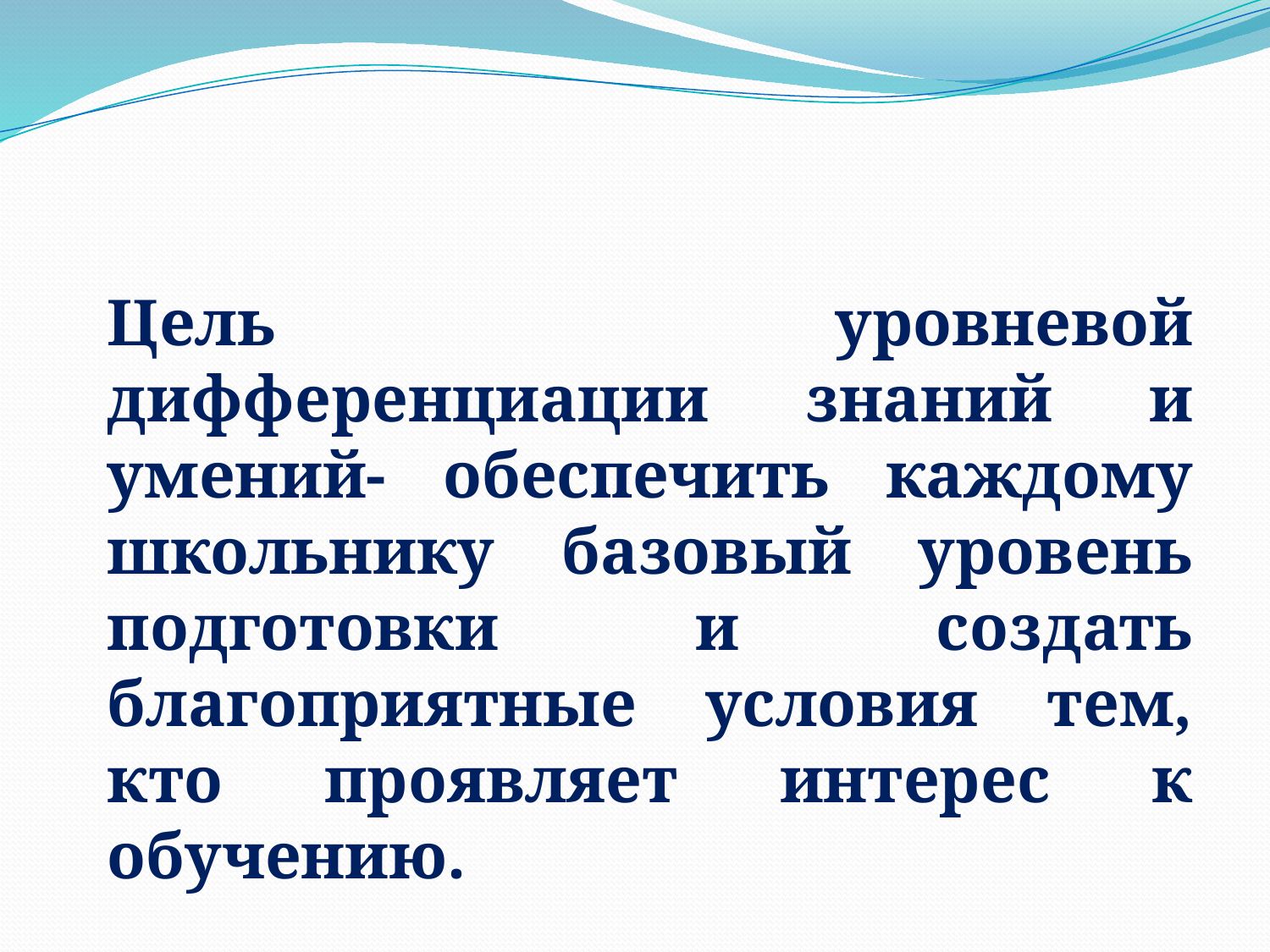

Цель уровневой дифференциации знаний и умений- обеспечить каждому школьнику базовый уровень подготовки и создать благоприятные условия тем, кто проявляет интерес к обучению.